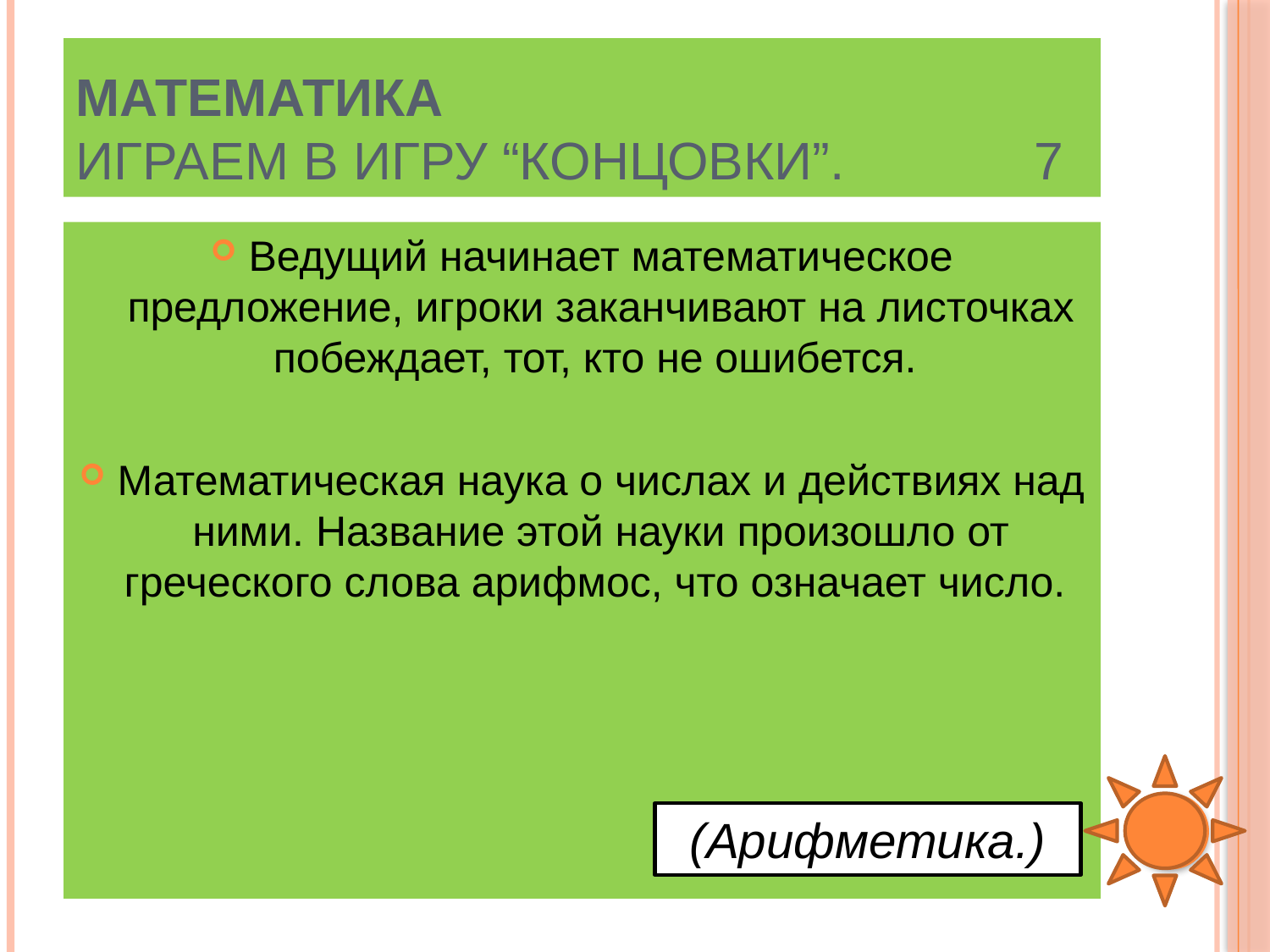

# Математика Играем в игру “Концовки”.             7
Ведущий начинает математическое предложение, игроки заканчивают на листочках побеждает, тот, кто не ошибется.

Математическая наука о числах и действиях над ними. Название этой науки произошло от греческого слова арифмос, что означает число.

(Арифметика.)